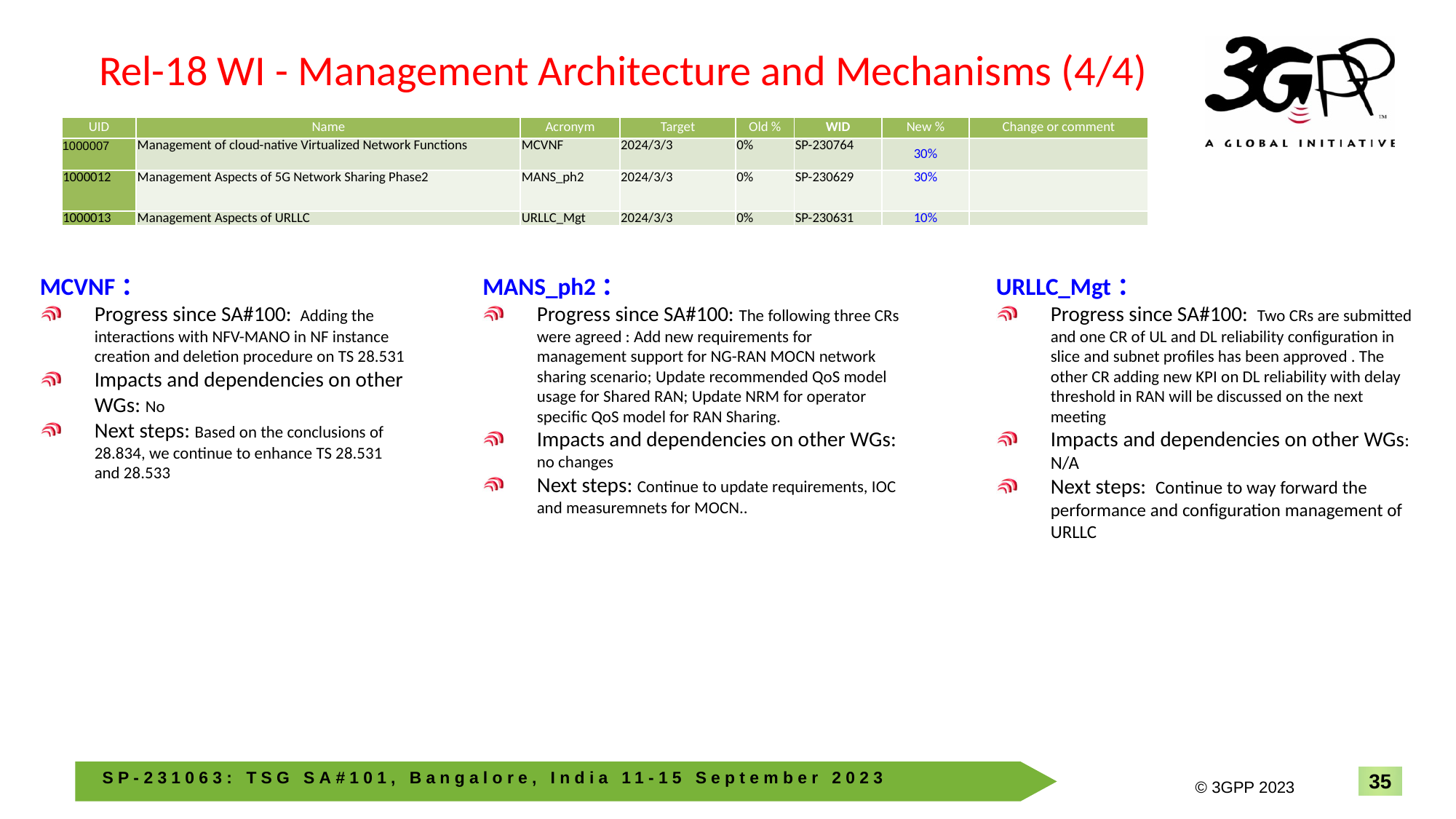

# Rel-18 WI - Management Architecture and Mechanisms (4/4)
| UID | Name | Acronym | Target | Old % | WID | New % | Change or comment |
| --- | --- | --- | --- | --- | --- | --- | --- |
| 1000007 | Management of cloud-native Virtualized Network Functions | MCVNF | 2024/3/3 | 0% | SP-230764 | 30% |  |
| 1000012 | Management Aspects of 5G Network Sharing Phase2 | MANS\_ph2 | 2024/3/3 | 0% | SP-230629 | 30% |  |
| 1000013 | Management Aspects of URLLC | URLLC\_Mgt | 2024/3/3 | 0% | SP-230631 | 10% |  |
MCVNF：
Progress since SA#100:  Adding the interactions with NFV-MANO in NF instance creation and deletion procedure on TS 28.531
Impacts and dependencies on other WGs: No
Next steps: Based on the conclusions of 28.834, we continue to enhance TS 28.531 and 28.533
MANS_ph2：
Progress since SA#100: The following three CRs were agreed : Add new requirements for management support for NG-RAN MOCN network sharing scenario; Update recommended QoS model usage for Shared RAN; Update NRM for operator specific QoS model for RAN Sharing.
Impacts and dependencies on other WGs: no changes
Next steps: Continue to update requirements, IOC and measuremnets for MOCN..
URLLC_Mgt：
Progress since SA#100:  Two CRs are submitted and one CR of UL and DL reliability configuration in slice and subnet profiles has been approved . The other CR adding new KPI on DL reliability with delay threshold in RAN will be discussed on the next meeting
Impacts and dependencies on other WGs: N/A
Next steps:  Continue to way forward the performance and configuration management of URLLC